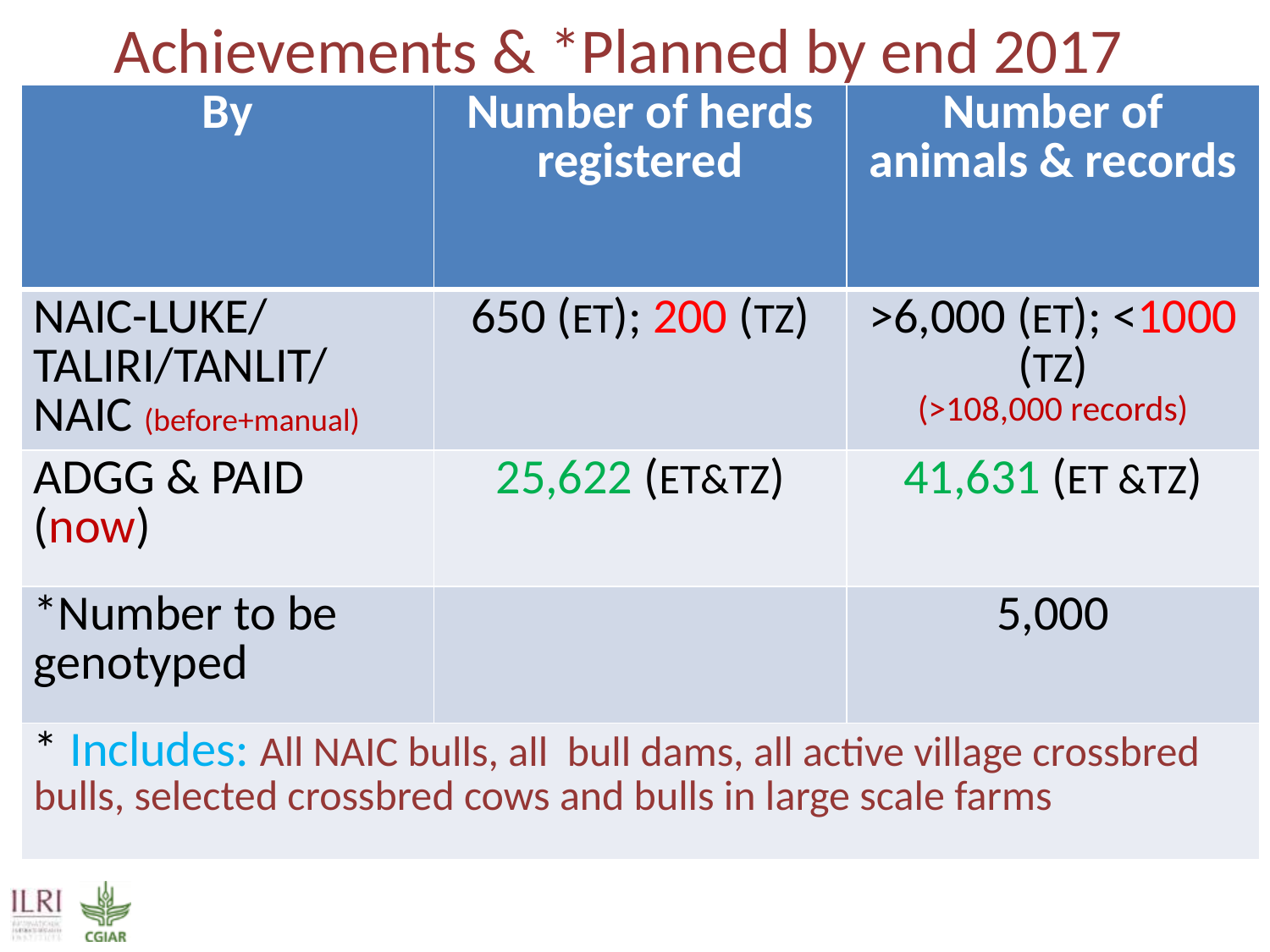

# Achievements & *Planned by end 2017
| By | Number of herds registered | Number of animals & records |
| --- | --- | --- |
| NAIC-LUKE/TALIRI/TANLIT/NAIC (before+manual) | 650 (ET); 200 (TZ) | >6,000 (ET); <1000 (TZ) (>108,000 records) |
| ADGG & PAID (now) | 25,622 (ET&TZ) | 41,631 (ET &TZ) |
| \*Number to be genotyped |  | 5,000 |
| \* Includes: All NAIC bulls, all bull dams, all active village crossbred bulls, selected crossbred cows and bulls in large scale farms |  |  |